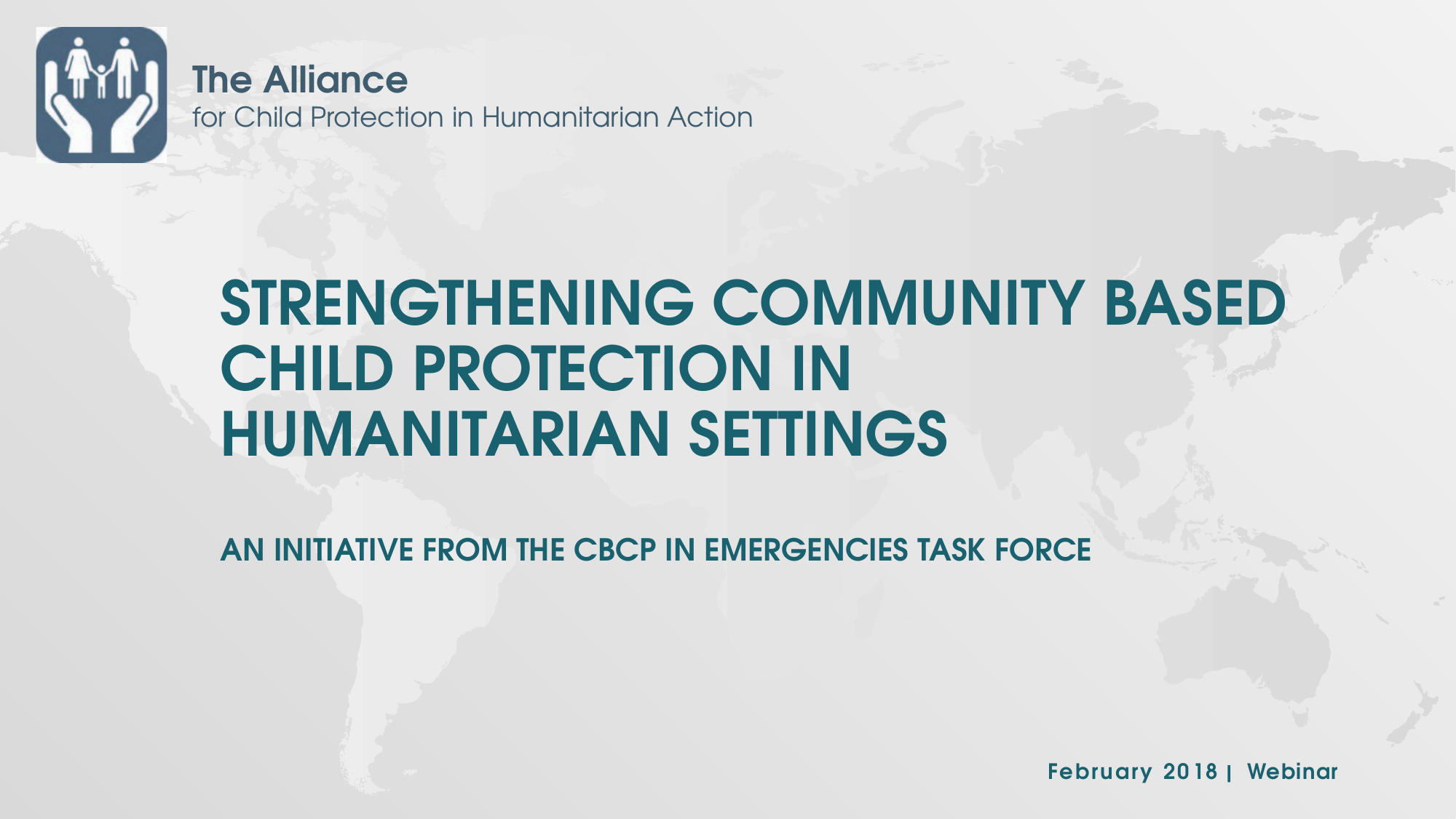

The Alliance
for Child Protection in Humanitarian Action
# Strengthening community based child protection in humanitarian settings An initiative from the CBCP in Emergencies Task Force
February 2018 |  Webinar